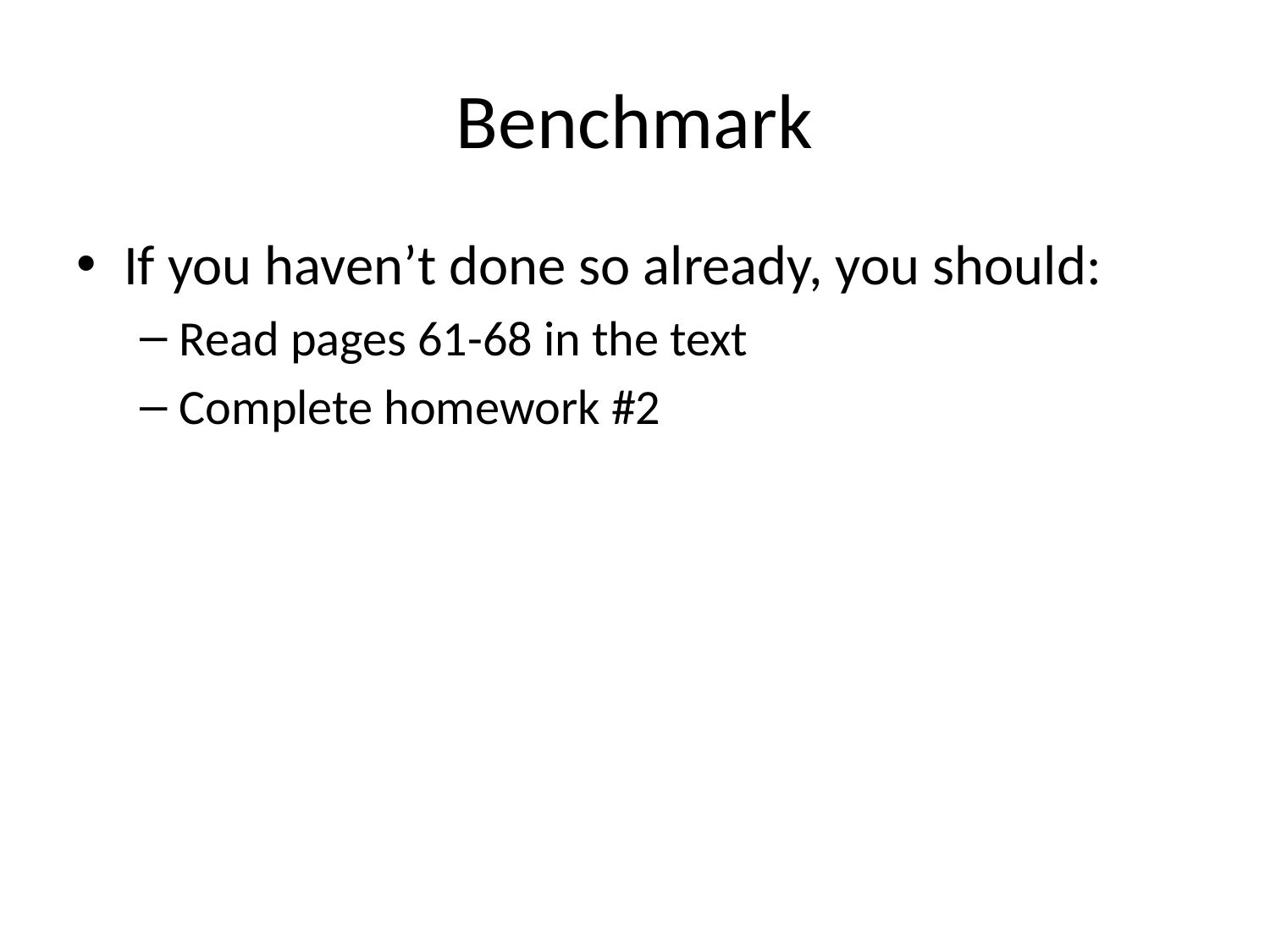

# Benchmark
If you haven’t done so already, you should:
Read pages 61-68 in the text
Complete homework #2